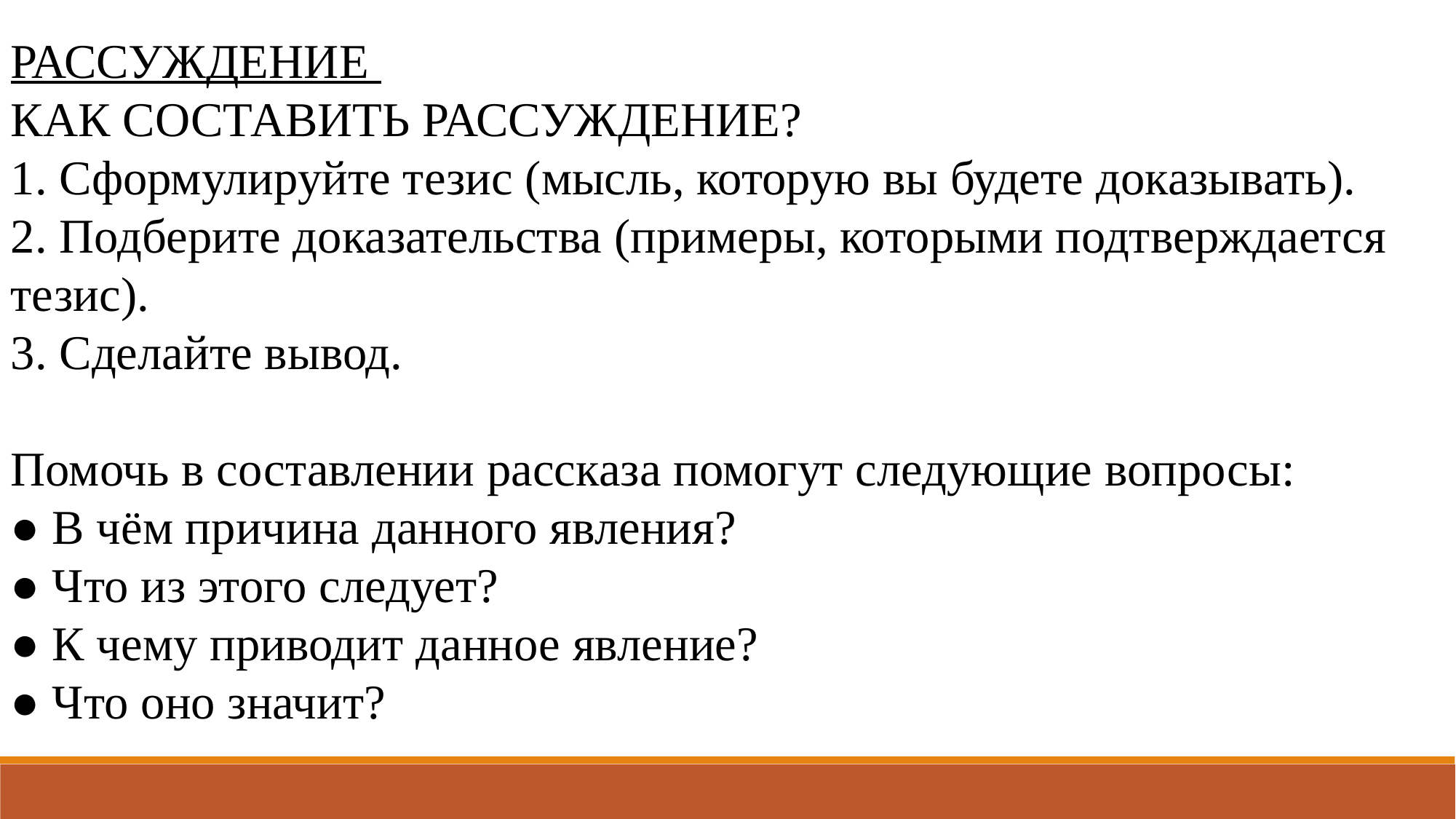

РАССУЖДЕНИЕ 
КАК СОСТАВИТЬ РАССУЖДЕНИЕ? 
1. Сформулируйте тезис (мысль, которую вы будете доказывать). 
2. Подберите доказательства (примеры, которыми подтверждается тезис). 
3. Сделайте вывод. 
Помочь в составлении рассказа помогут следующие вопросы: 
● В чём причина данного явления? 
● Что из этого следует? 
● К чему приводит данное явление? 
● Что оно значит?